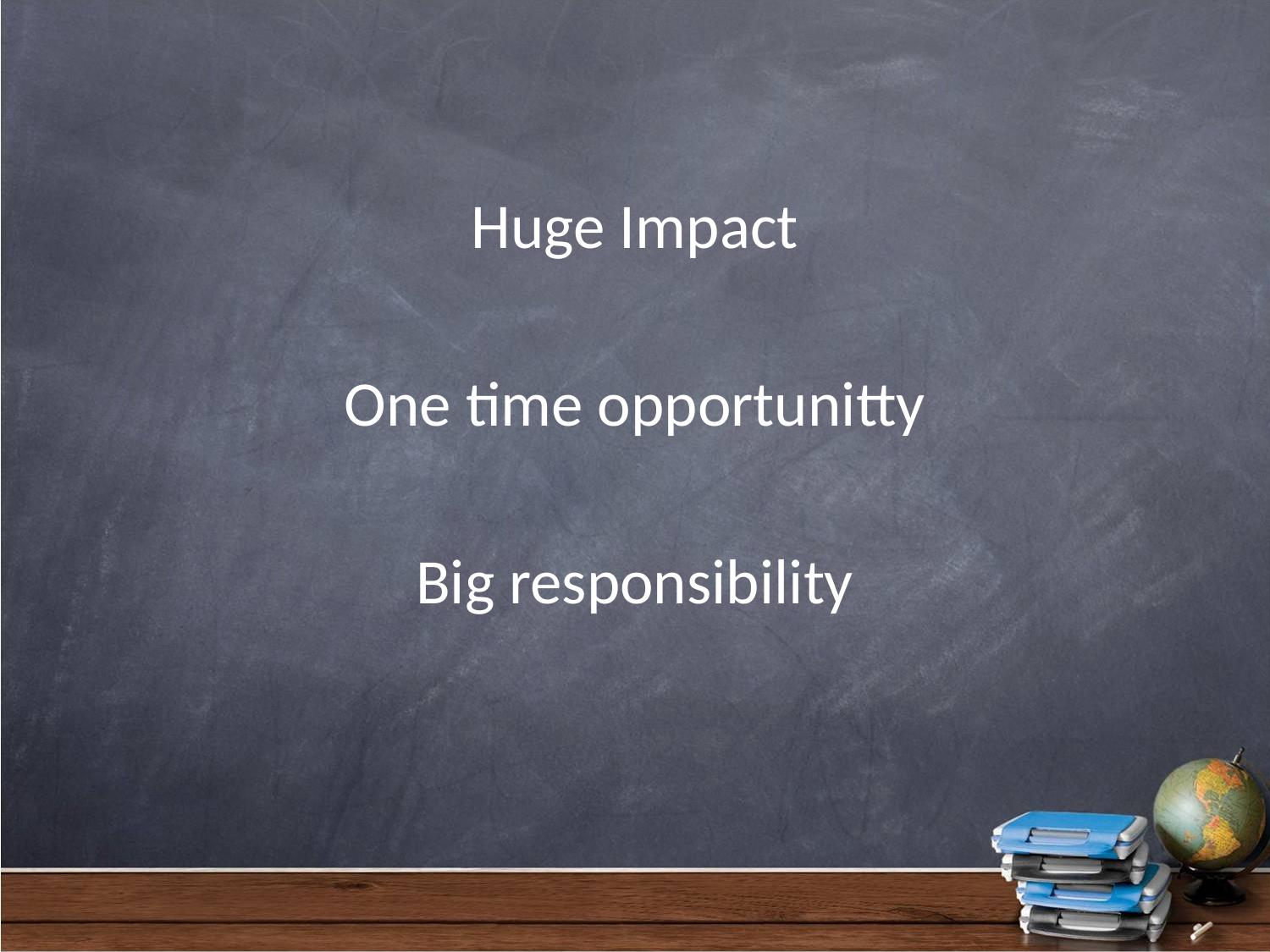

#
Huge Impact

One time opportunitty

Big responsibility